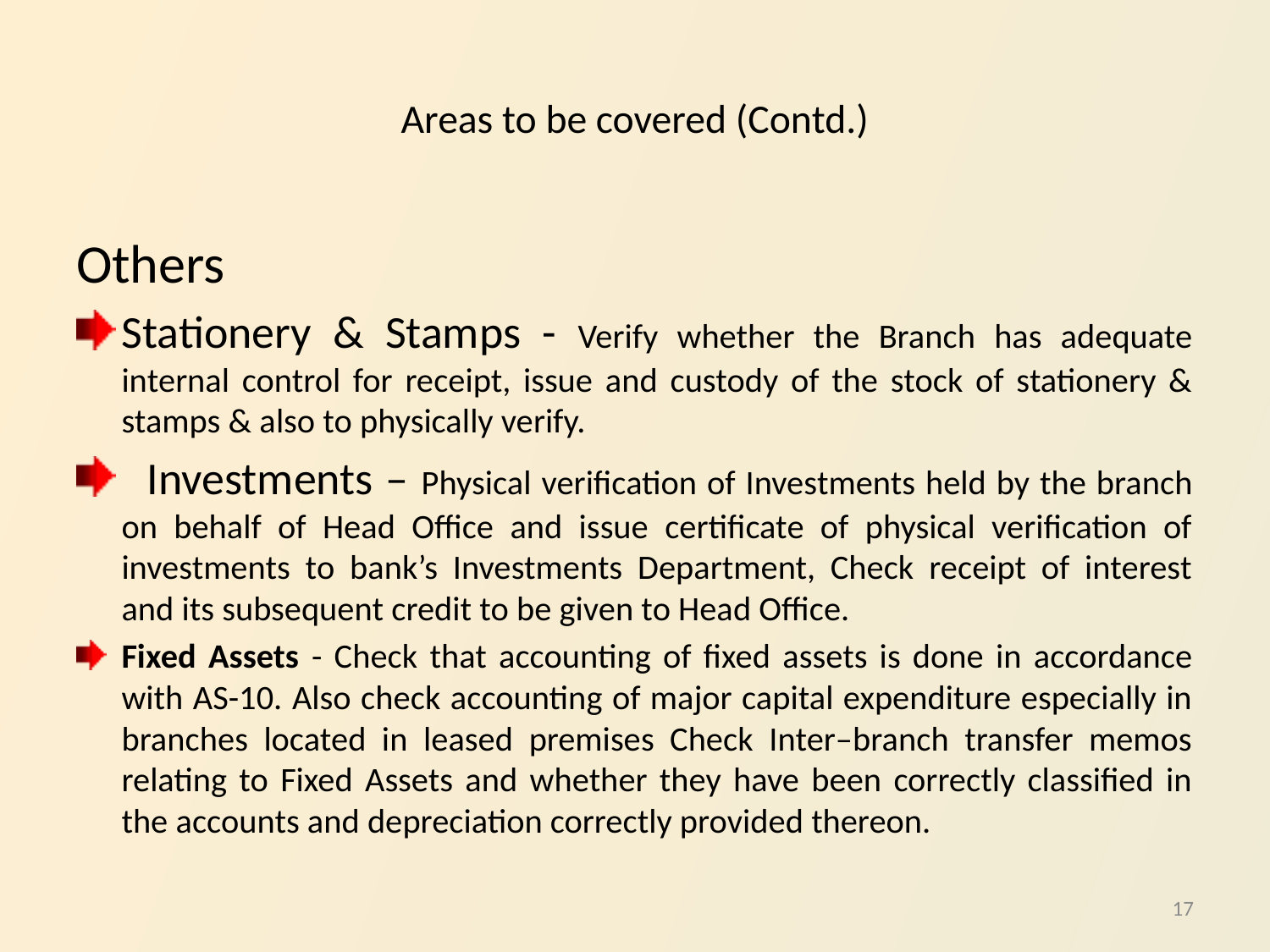

# Areas to be covered (Contd.)
Others
Stationery & Stamps - Verify whether the Branch has adequate internal control for receipt, issue and custody of the stock of stationery & stamps & also to physically verify.
  Investments – Physical verification of Investments held by the branch on behalf of Head Office and issue certificate of physical verification of investments to bank’s Investments Department, Check receipt of interest and its subsequent credit to be given to Head Office.
Fixed Assets - Check that accounting of fixed assets is done in accordance with AS-10. Also check accounting of major capital expenditure especially in branches located in leased premises Check Inter–branch transfer memos relating to Fixed Assets and whether they have been correctly classified in the accounts and depreciation correctly provided thereon.
17